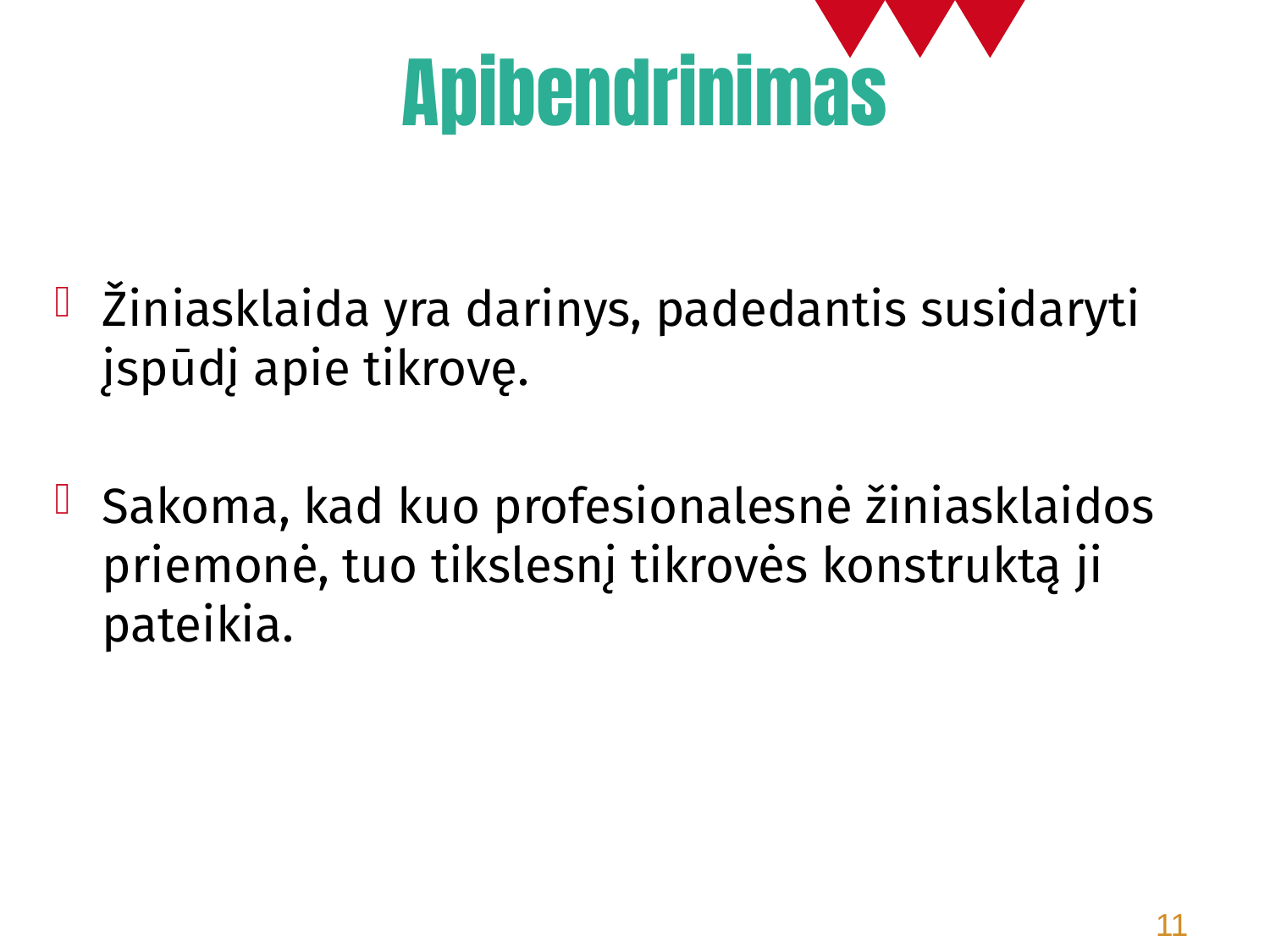

# Apibendrinimas
Žiniasklaida yra darinys, padedantis susidaryti įspūdį apie tikrovę.

Sakoma, kad kuo profesionalesnė žiniasklaidos priemonė, tuo tikslesnį tikrovės konstruktą ji pateikia.
11